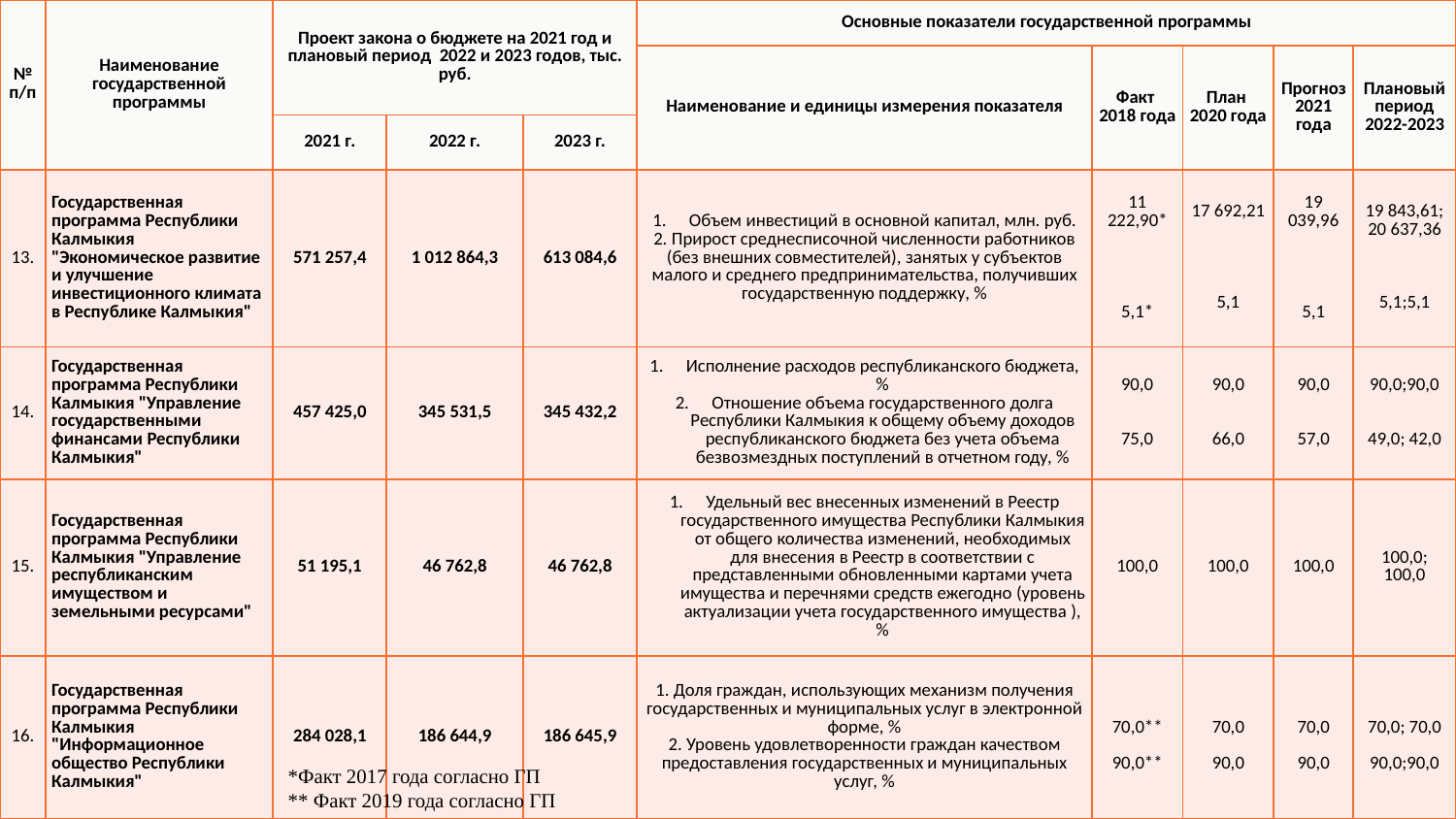

| № п/п | Наименование государственной программы | Проект закона о бюджете на 2021 год и плановый период 2022 и 2023 годов, тыс. руб. |  |  | Основные показатели государственной программы |  |  |  |  |
| --- | --- | --- | --- | --- | --- | --- | --- | --- | --- |
|  |  |  |  |  | Наименование и единицы измерения показателя | Факт 2018 года | План 2020 года | Прогноз 2021 года | Плановый период 2022-2023 |
|  |  | 2021 г. | 2022 г. | 2023 г. |  |  |  |  |  |
| 13. | Государственная программа Республики Калмыкия "Экономическое развитие и улучшение инвестиционного климата в Республике Калмыкия" | 571 257,4 | 1 012 864,3 | 613 084,6 | Объем инвестиций в основной капитал, млн. руб. 2. Прирост среднесписочной численности работников (без внешних совместителей), занятых у субъектов малого и среднего предпринимательства, получивших государственную поддержку, % | 11 222,90\* 5,1\* | 17 692,21 5,1 | 19 039,96 5,1 | 19 843,61; 20 637,36 5,1;5,1 |
| 14. | Государственная программа Республики Калмыкия "Управление государственными финансами Республики Калмыкия" | 457 425,0 | 345 531,5 | 345 432,2 | Исполнение расходов республиканского бюджета, % Отношение объема государственного долга Республики Калмыкия к общему объему доходов республиканского бюджета без учета объема безвозмездных поступлений в отчетном году, % | 90,0 75,0 | 90,0 66,0 | 90,0 57,0 | 90,0;90,0 49,0; 42,0 |
| 15. | Государственная программа Республики Калмыкия "Управление республиканским имуществом и земельными ресурсами" | 51 195,1 | 46 762,8 | 46 762,8 | Удельный вес внесенных изменений в Реестр государственного имущества Республики Калмыкия от общего количества изменений, необходимых для внесения в Реестр в соответствии с представленными обновленными картами учета имущества и перечнями средств ежегодно (уровень актуализации учета государственного имущества ), % | 100,0 | 100,0 | 100,0 | 100,0; 100,0 |
| 16. | Государственная программа Республики Калмыкия "Информационное общество Республики Калмыкия" | 284 028,1 | 186 644,9 | 186 645,9 | 1. Доля граждан, использующих механизм получения государственных и муниципальных услуг в электронной форме, % 2. Уровень удовлетворенности граждан качеством предоставления государственных и муниципальных услуг, % | 70,0\*\* 90,0\*\* | 70,0 90,0 | 70,0 90,0 | 70,0; 70,0 90,0;90,0 |
*Факт 2017 года согласно ГП
** Факт 2019 года согласно ГП
58